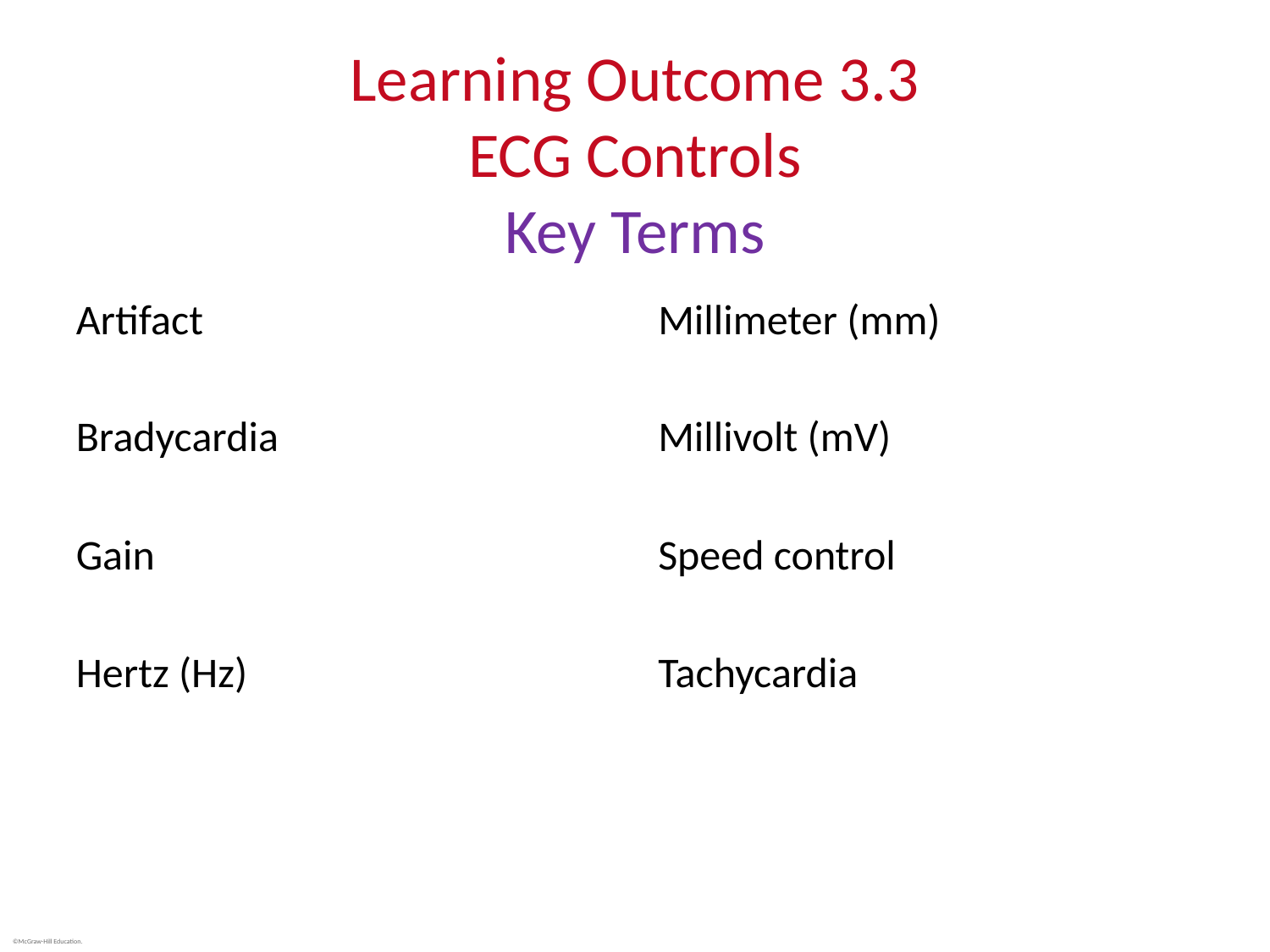

# Learning Outcome 3.3 ECG Controls Key Terms
Artifact
Bradycardia
Gain
Hertz (Hz)

Millimeter (mm)
Millivolt (mV)
Speed control
Tachycardia